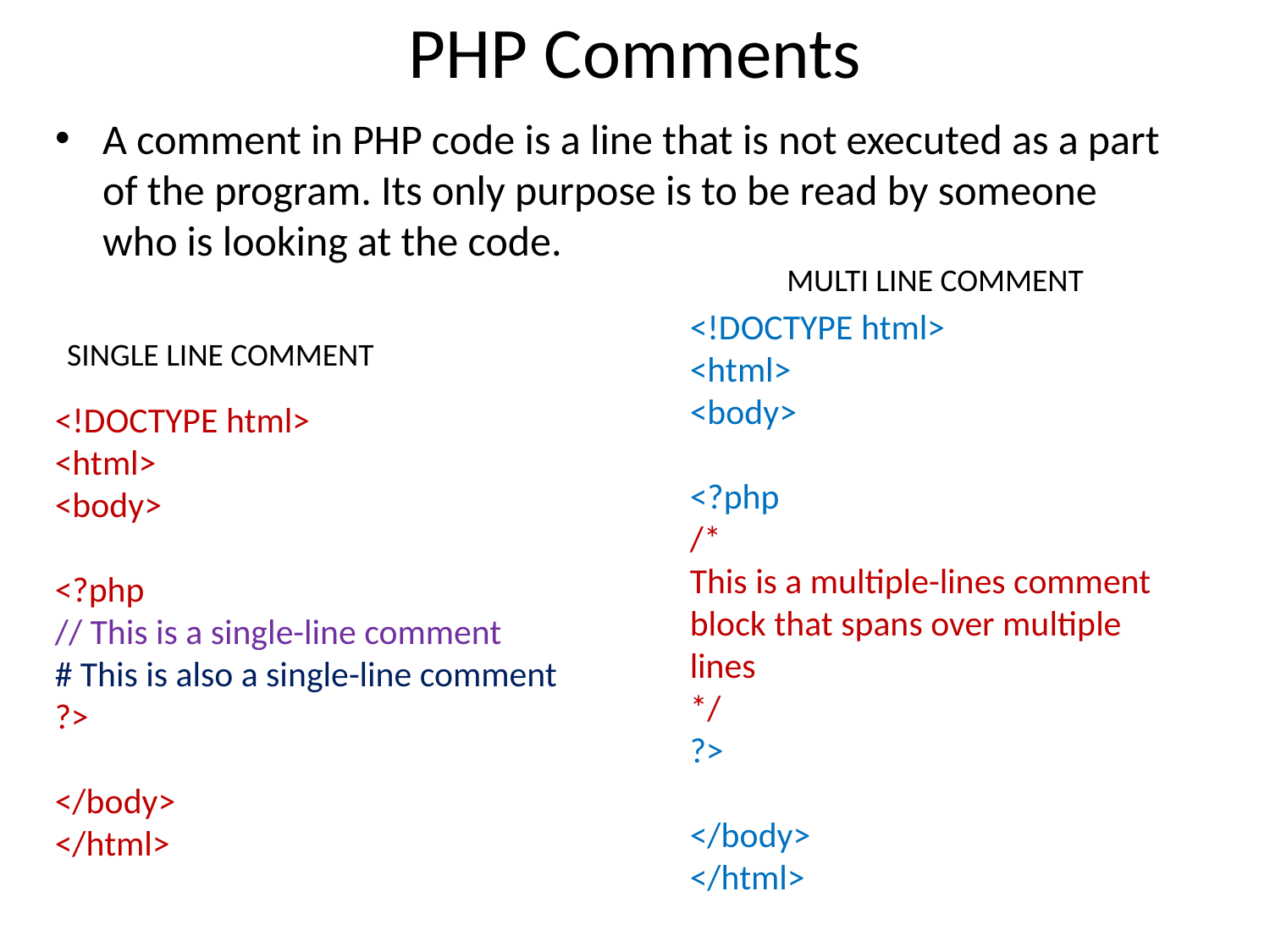

# PHP Comments
A comment in PHP code is a line that is not executed as a part of the program. Its only purpose is to be read by someone who is looking at the code.
MULTI LINE COMMENT
<!DOCTYPE html>
<html>
<body>
<?php
/*
This is a multiple-lines comment block that spans over multiple
lines
*/
?>
</body>
</html>
SINGLE LINE COMMENT
<!DOCTYPE html>
<html>
<body>
<?php
// This is a single-line comment
# This is also a single-line comment
?>
</body>
</html>